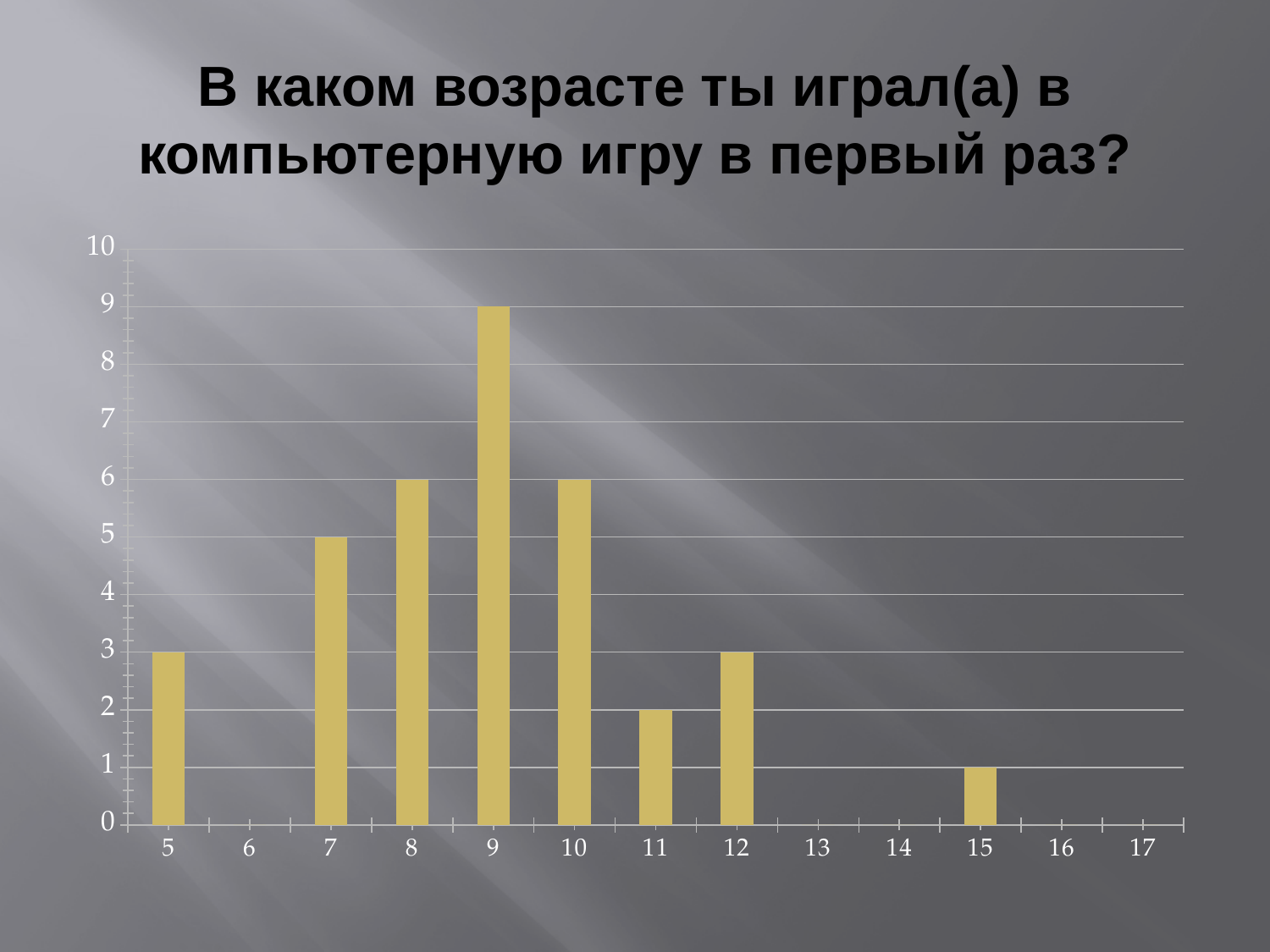

# В каком возрасте ты играл(а) в компьютерную игру в первый раз?

### Chart

| Category |  |
|---|---|
| 5 | 3.0 |
| 6 | 0.0 |
| 7 | 5.0 |
| 8 | 6.0 |
| 9 | 9.0 |
| 10 | 6.0 |
| 11 | 2.0 |
| 12 | 3.0 |
| 13 | 0.0 |
| 14 | 0.0 |
| 15 | 1.0 |
| 16 | 0.0 |
| 17 | 0.0 |